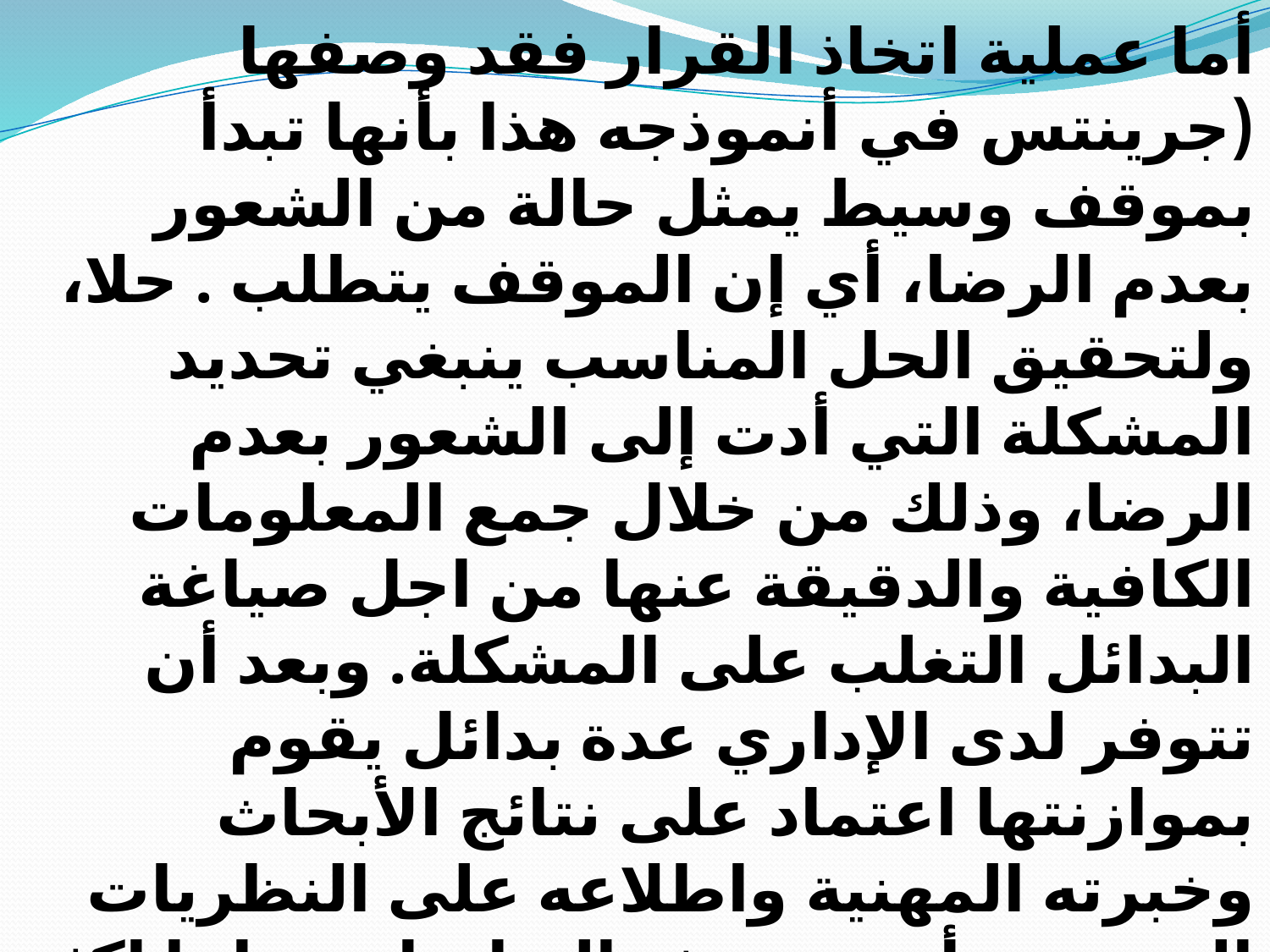

أما عملية اتخاذ القرار فقد وصفها (جرينتس في أنموذجه هذا بأنها تبدأ بموقف وسيط يمثل حالة من الشعور بعدم الرضا، أي إن الموقف يتطلب . حلا، ولتحقيق الحل المناسب ينبغي تحديد المشكلة التي أدت إلى الشعور بعدم الرضا، وذلك من خلال جمع المعلومات الكافية والدقيقة عنها من اجل صياغة البدائل التغلب على المشكلة. وبعد أن تتوفر لدى الإداري عدة بدائل يقوم بموازنتها اعتماد على نتائج الأبحاث وخبرته المهنية واطلاعه على النظريات التربوية وأي من هذه النظريات يراها اكثر ملائمة،